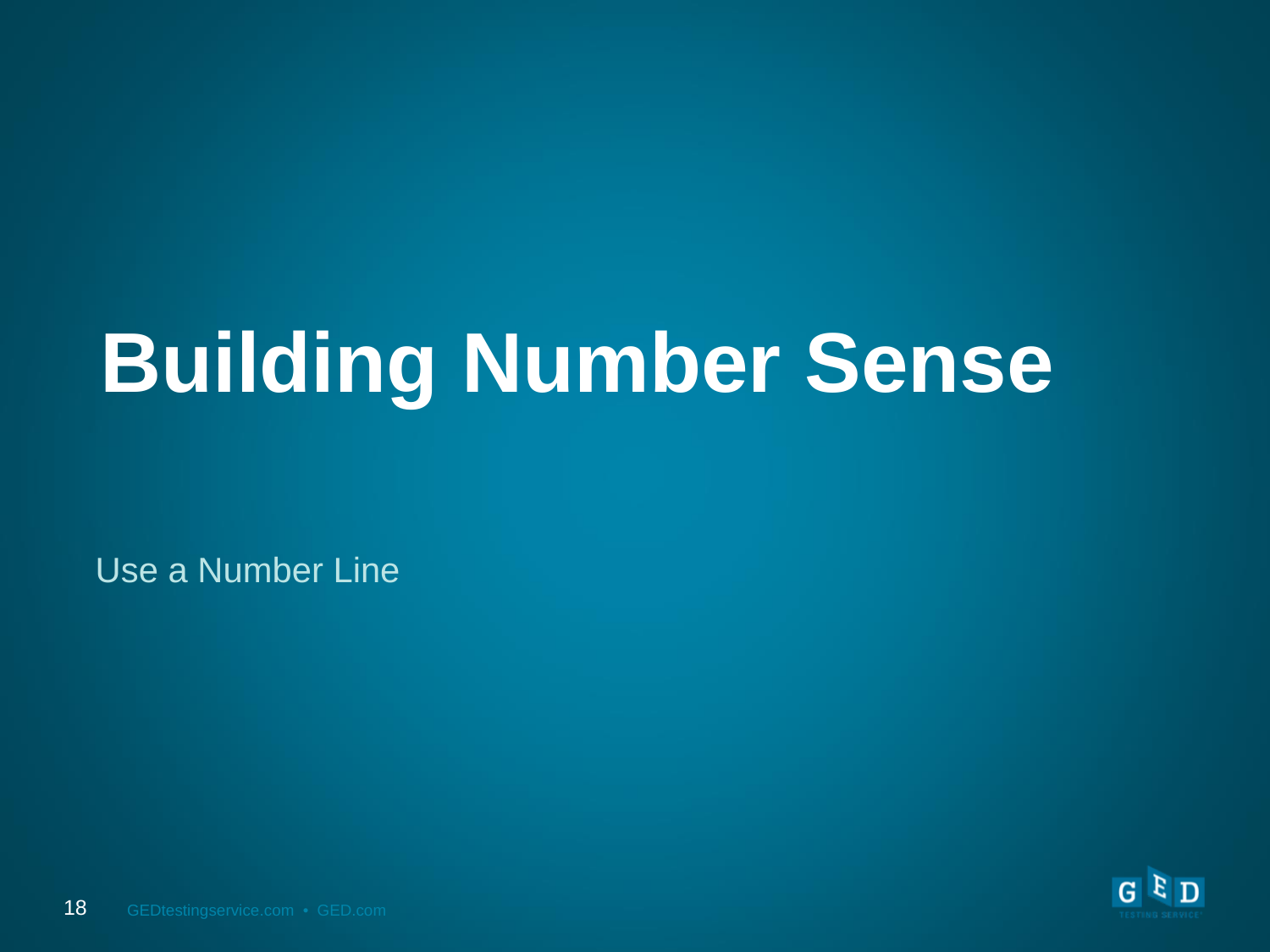

# Building Number Sense

Use a Number Line
18